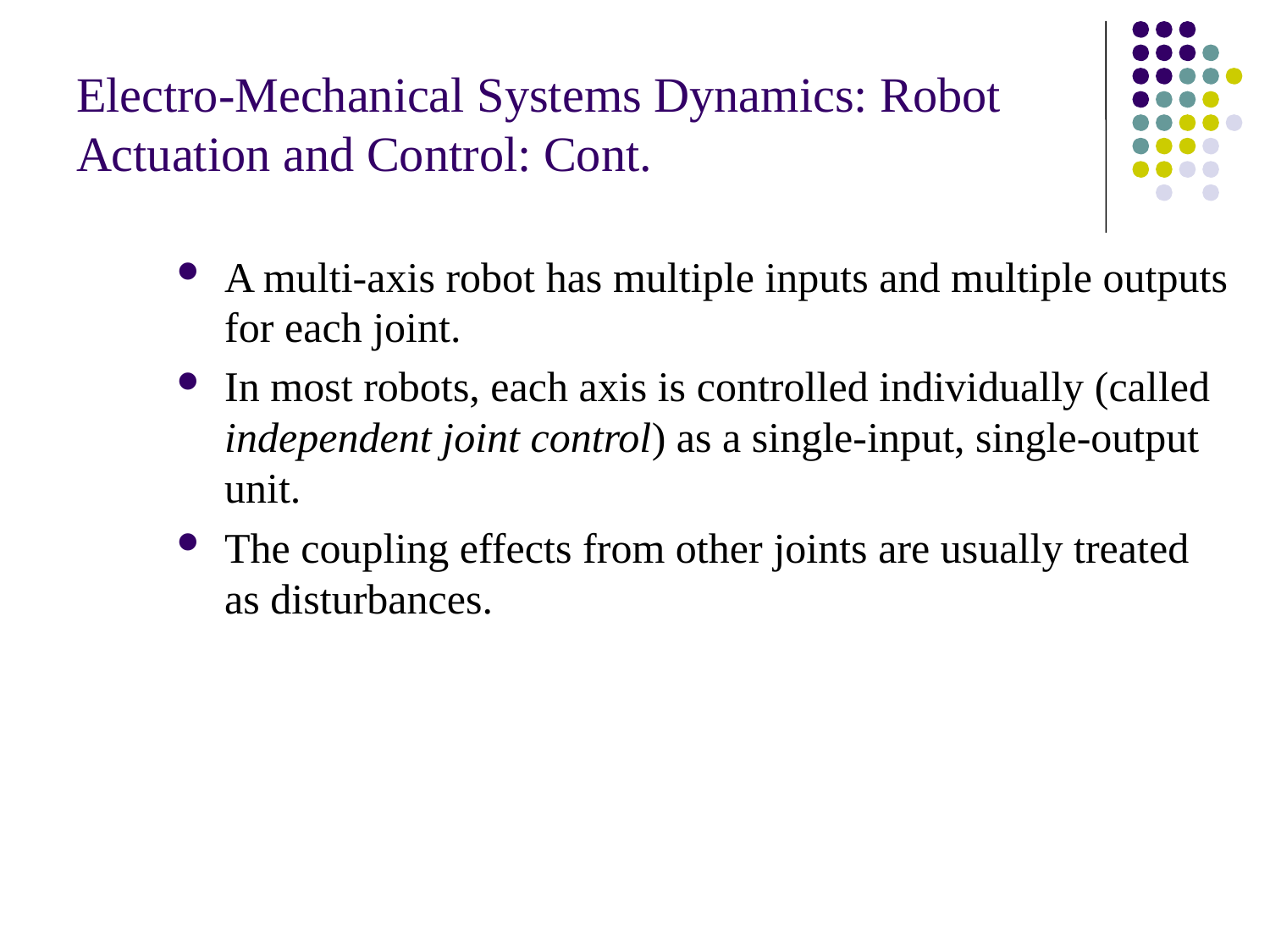

# Electro-Mechanical Systems Dynamics: Robot Actuation and Control: Cont.
A multi-axis robot has multiple inputs and multiple outputs for each joint.
In most robots, each axis is controlled individually (called independent joint control) as a single-input, single-output unit.
The coupling effects from other joints are usually treated as disturbances.